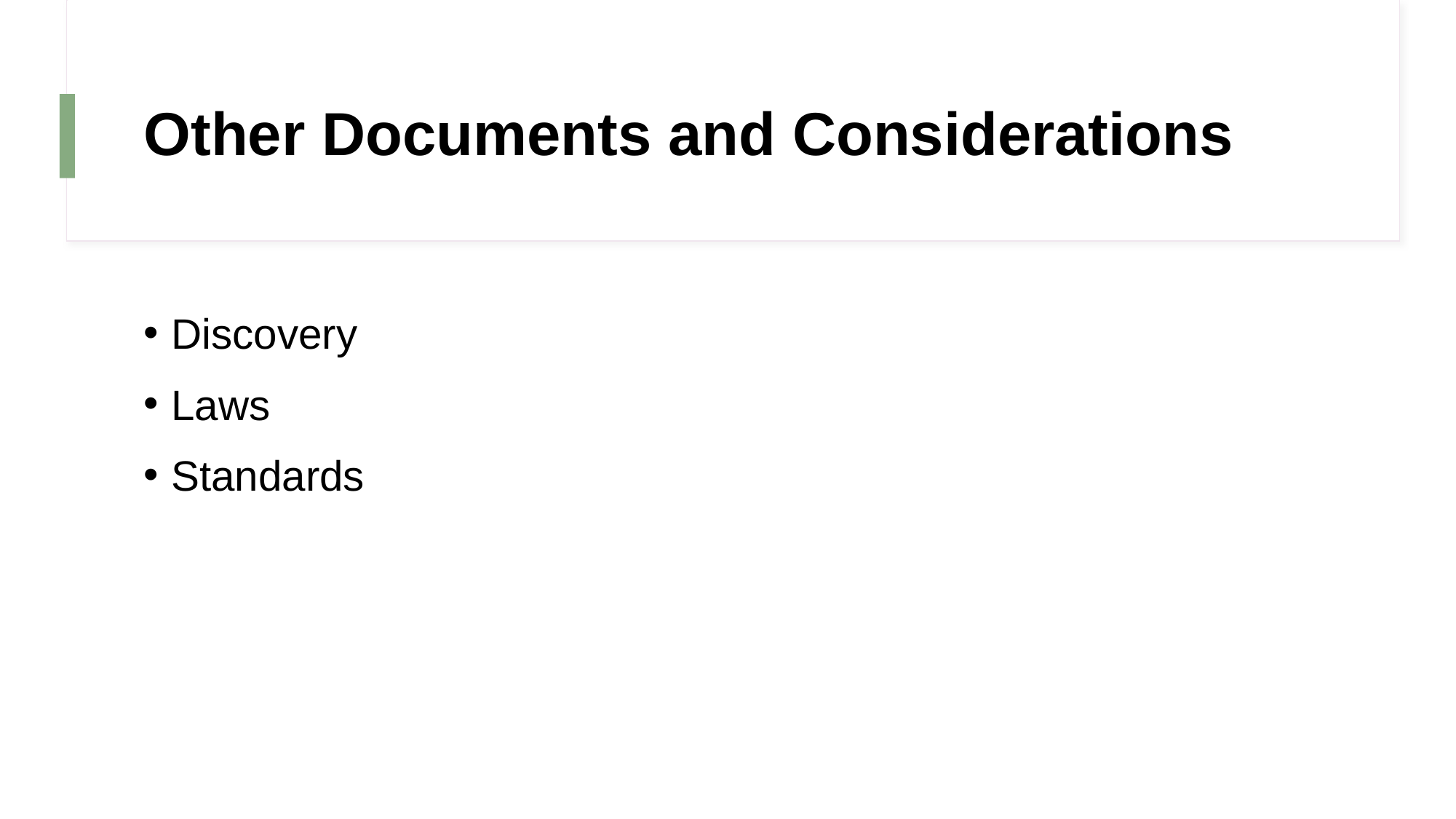

# Other Documents and Considerations
Discovery
Laws
Standards